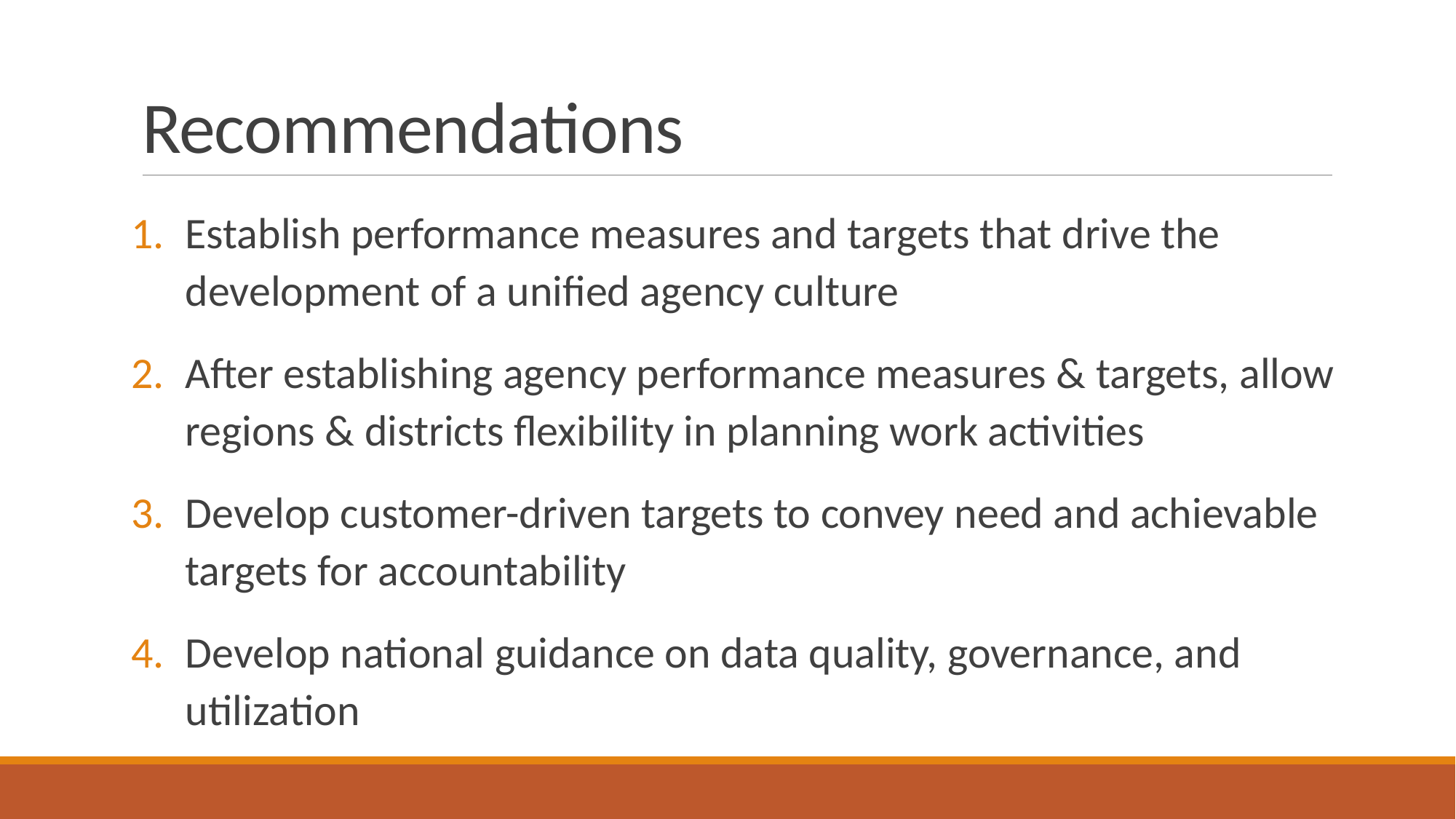

# Recommendations
Establish performance measures and targets that drive the development of a unified agency culture
After establishing agency performance measures & targets, allow regions & districts flexibility in planning work activities
Develop customer-driven targets to convey need and achievable targets for accountability
Develop national guidance on data quality, governance, and utilization